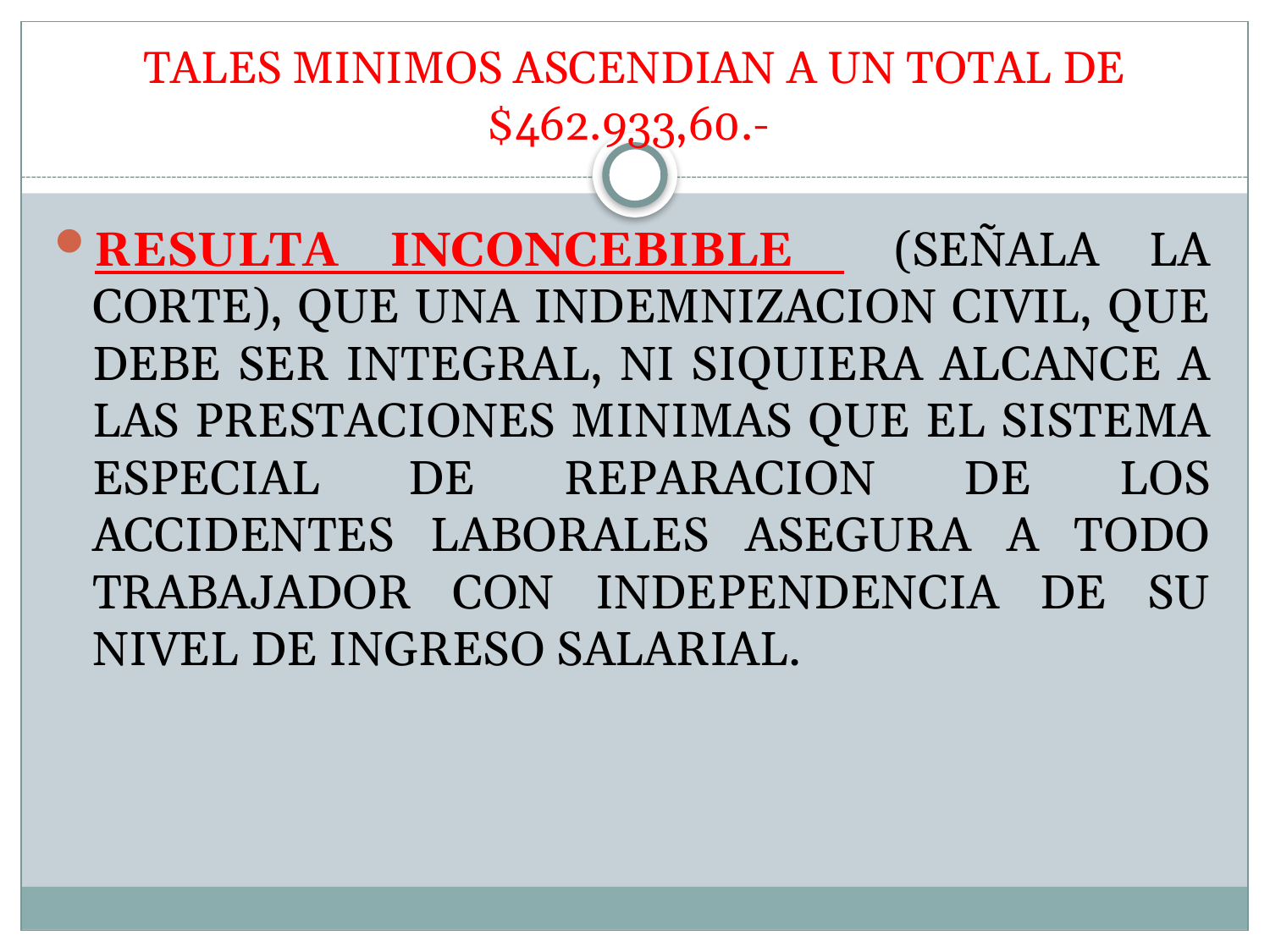

# TALES MINIMOS ASCENDIAN A UN TOTAL DE $462.933,60.-
RESULTA INCONCEBIBLE  (SEÑALA LA CORTE), QUE UNA INDEMNIZACION CIVIL, QUE DEBE SER INTEGRAL, NI SIQUIERA ALCANCE A LAS PRESTACIONES MINIMAS QUE EL SISTEMA ESPECIAL DE REPARACION DE LOS ACCIDENTES LABORALES ASEGURA A TODO TRABAJADOR CON INDEPENDENCIA DE SU NIVEL DE INGRESO SALARIAL.